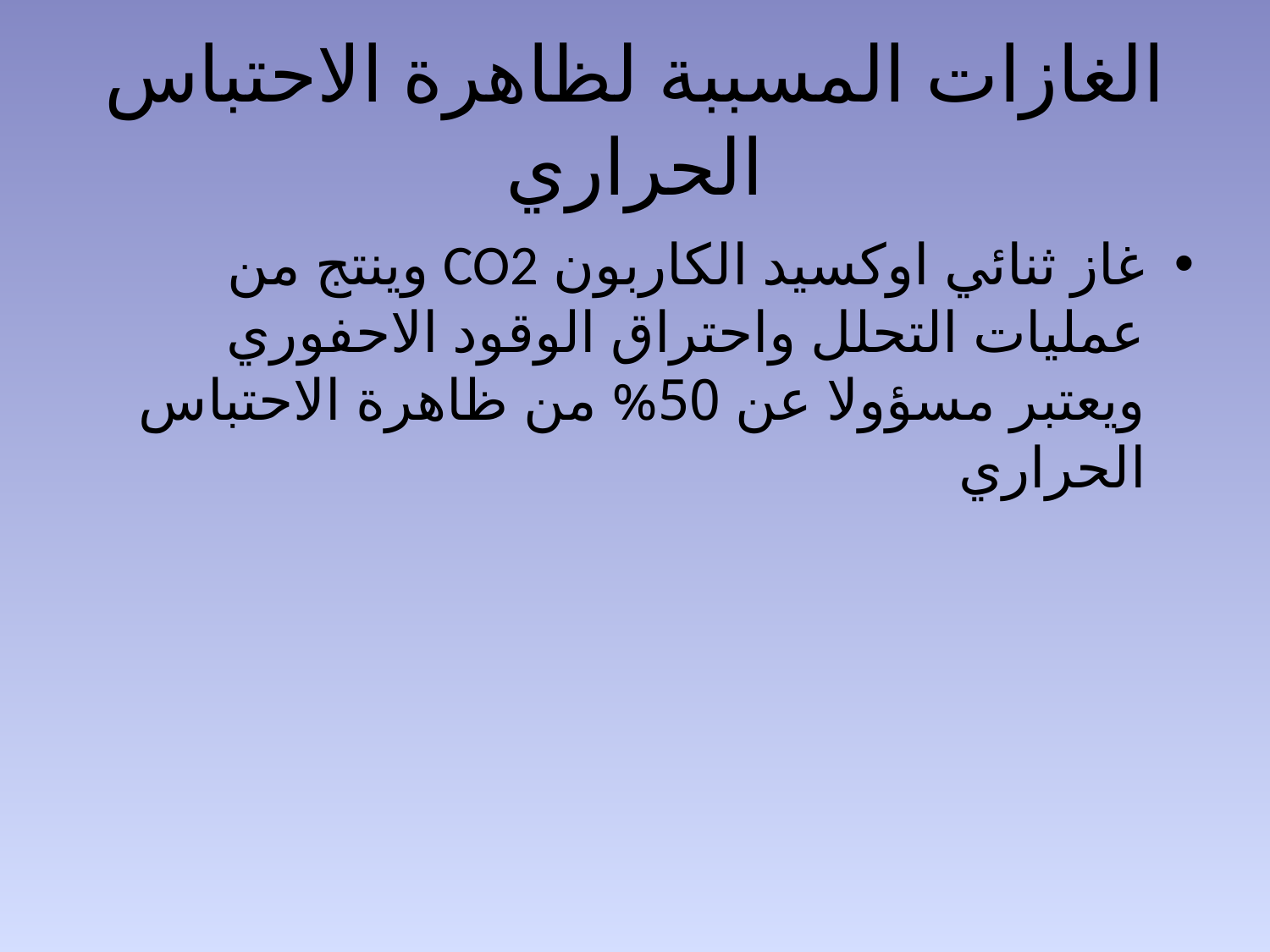

# الغازات المسببة لظاهرة الاحتباس الحراري
غاز ثنائي اوكسيد الكاربون CO2 وينتج من عمليات التحلل واحتراق الوقود الاحفوري ويعتبر مسؤولا عن 50% من ظاهرة الاحتباس الحراري